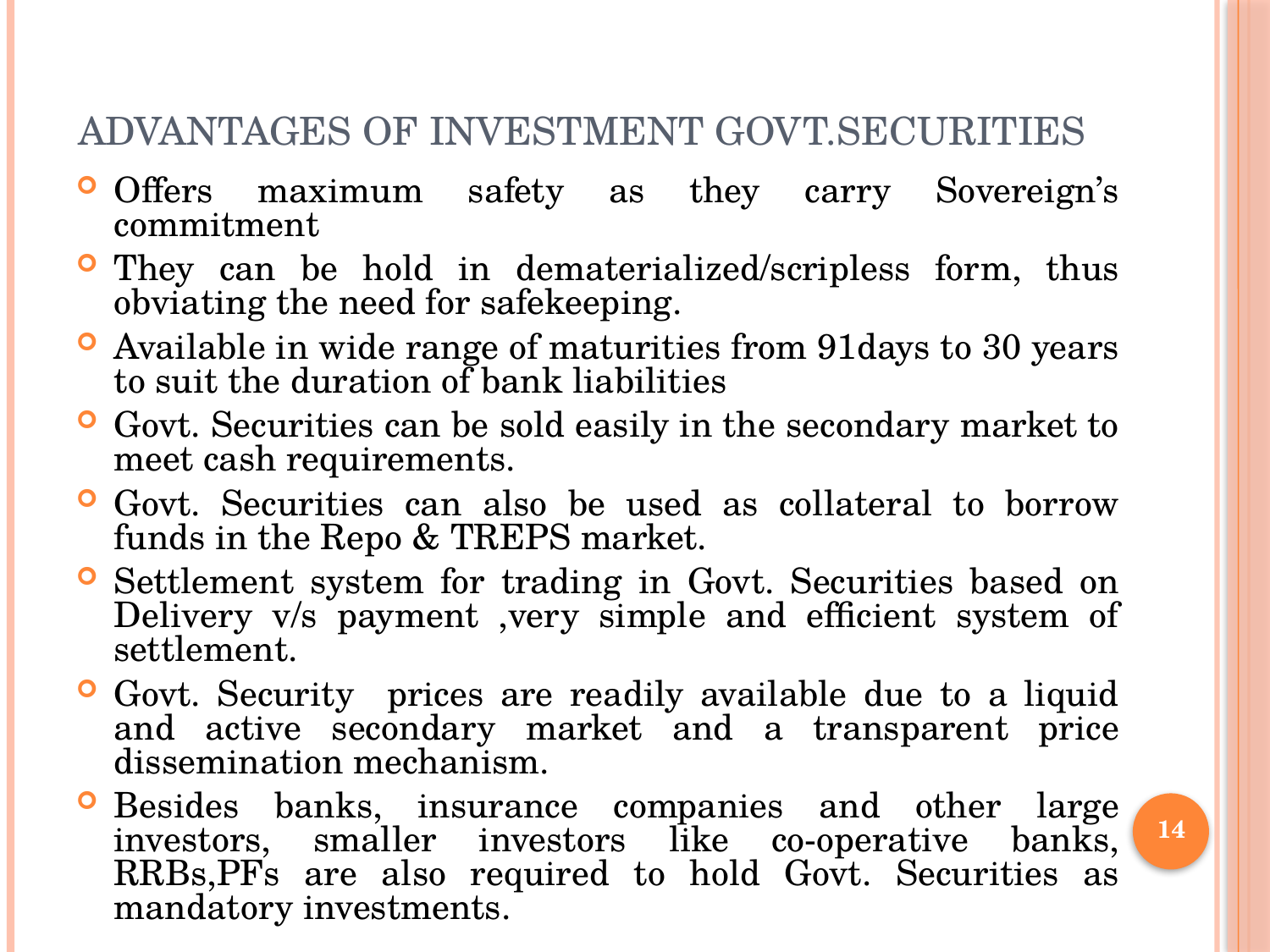

# ADVANTAGES OF INVESTMENT GOVT.SECURITIES
Offers maximum safety as they carry Sovereign’s commitment
They can be hold in dematerialized/scripless form, thus obviating the need for safekeeping.
Available in wide range of maturities from 91days to 30 years to suit the duration of bank liabilities
Govt. Securities can be sold easily in the secondary market to meet cash requirements.
Govt. Securities can also be used as collateral to borrow funds in the Repo & TREPS market.
Settlement system for trading in Govt. Securities based on Delivery v/s payment ,very simple and efficient system of settlement.
Govt. Security  prices are readily available due to a liquid and active secondary market and a transparent price dissemination mechanism.
Besides banks, insurance companies and other large investors, smaller investors like co-operative banks, RRBs,PFs are also required to hold Govt. Securities as mandatory investments.

14